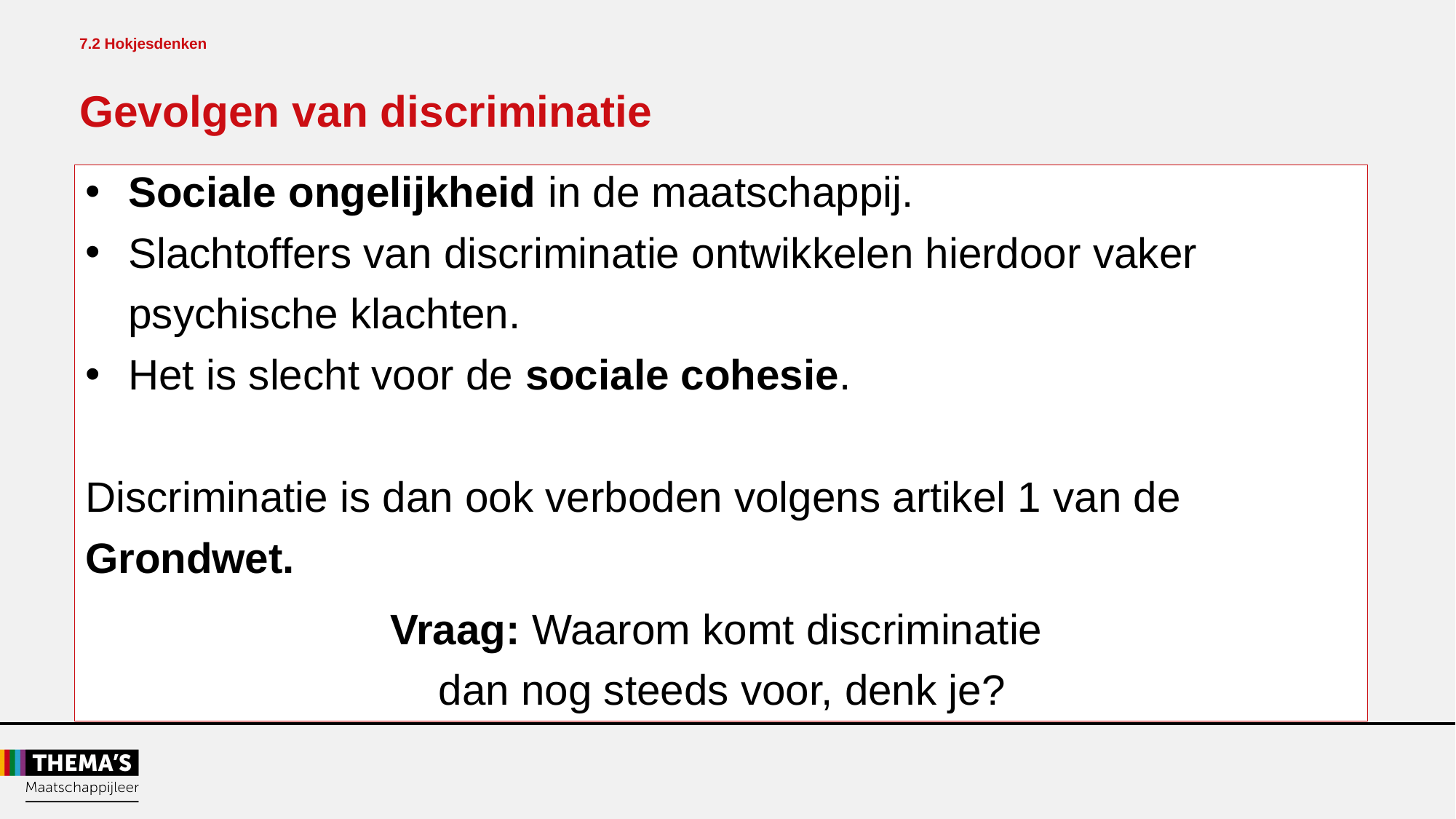

7.2 Hokjesdenken
Gevolgen van discriminatie
Sociale ongelijkheid in de maatschappij.
Slachtoffers van discriminatie ontwikkelen hierdoor vaker
	psychische klachten.
Het is slecht voor de sociale cohesie.

Discriminatie is dan ook verboden volgens artikel 1 van de
Grondwet.
Vraag: Waarom komt discriminatie
dan nog steeds voor, denk je?